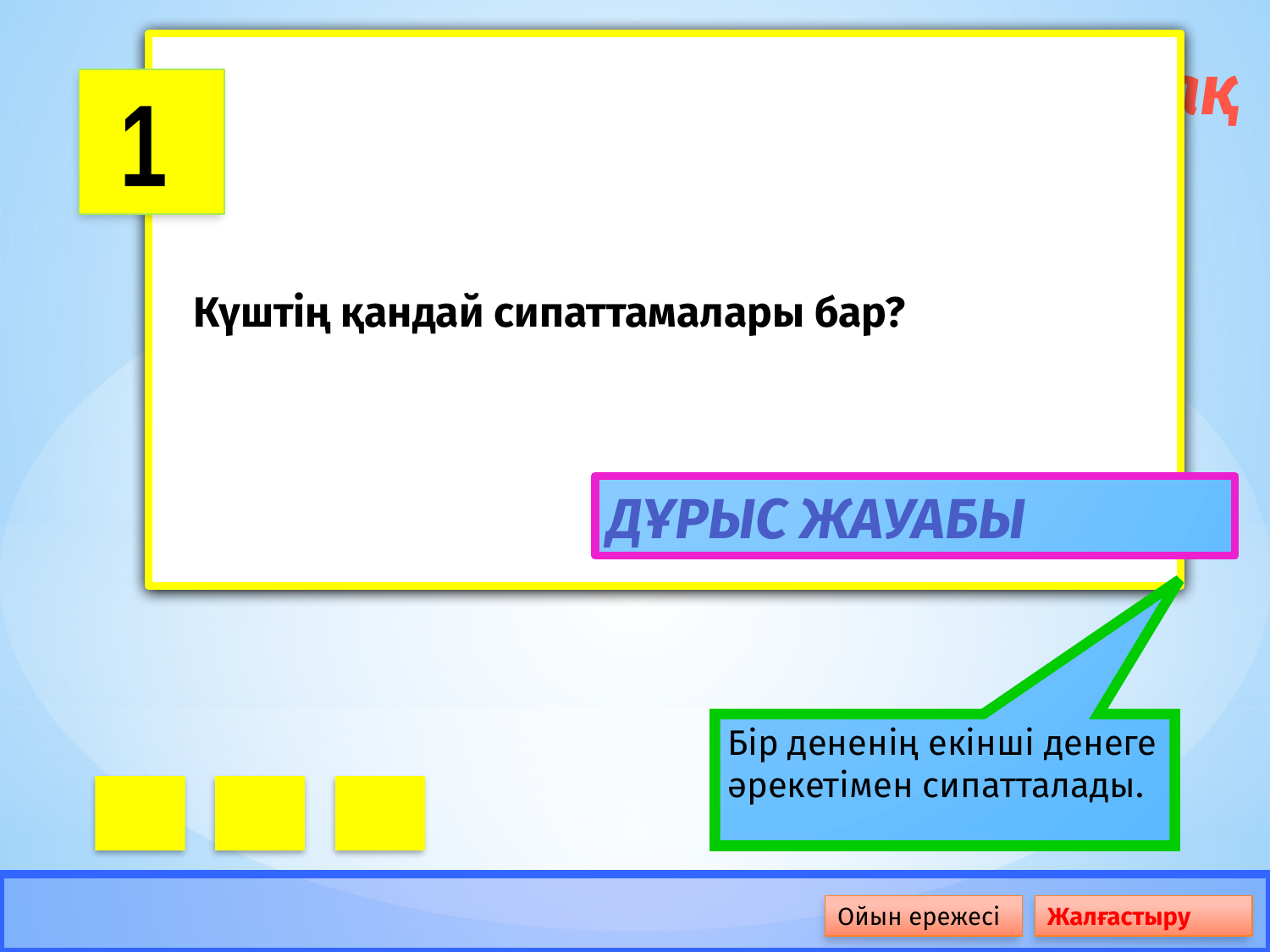

# Назар сал!  Сұрақ

1
Күштің қандай сипаттамалары бар?
Дұрыс жауабы
Бір дененің екінші денеге әрекетімен сипатталады.

Ойын ережесі
Жалғастыру